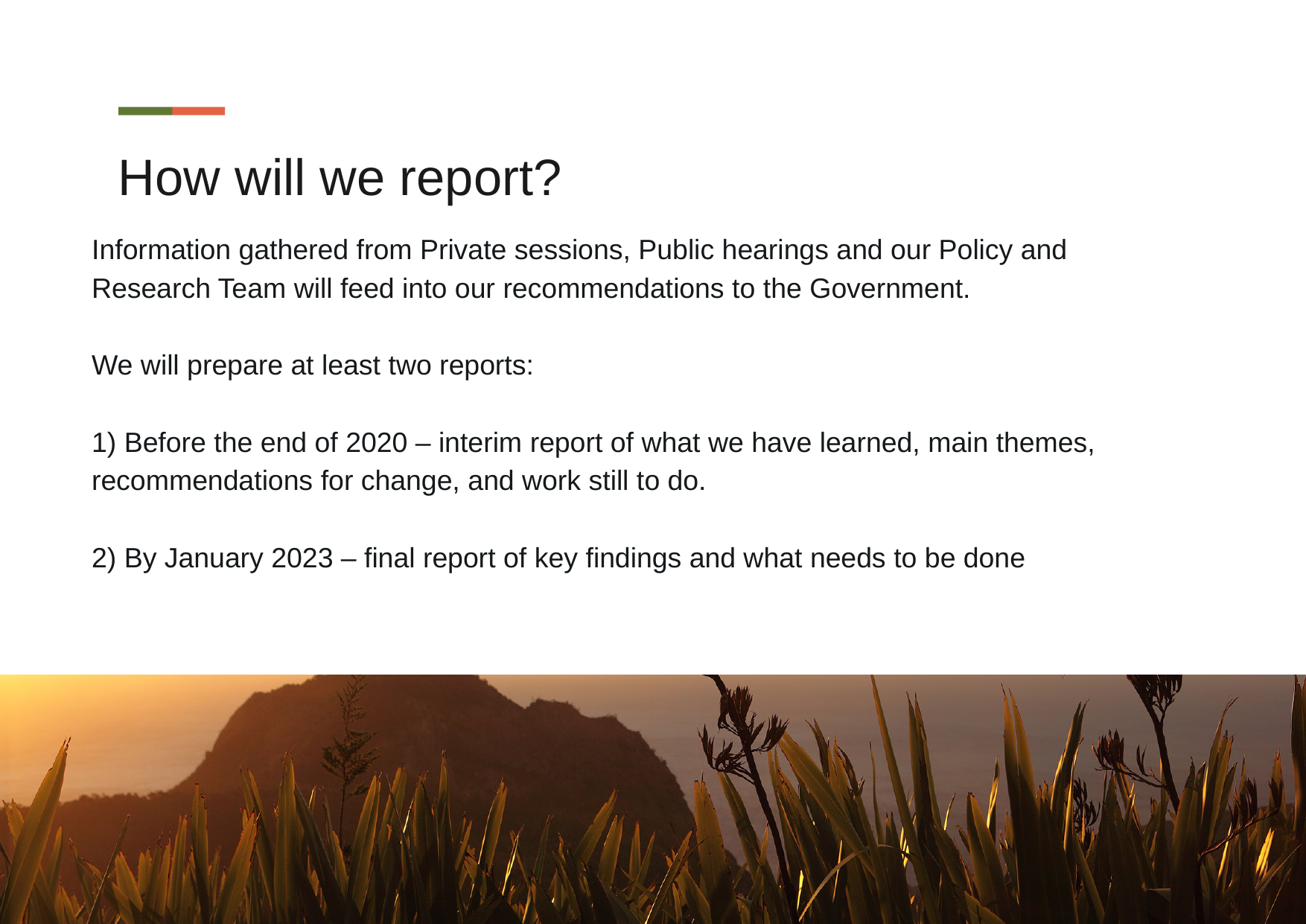

# How will we report?
Information gathered from Private sessions, Public hearings and our Policy and Research Team will feed into our recommendations to the Government.

We will prepare at least two reports:

1) Before the end of 2020 – interim report of what we have learned, main themes, recommendations for change, and work still to do.

2) By January 2023 – final report of key findings and what needs to be done